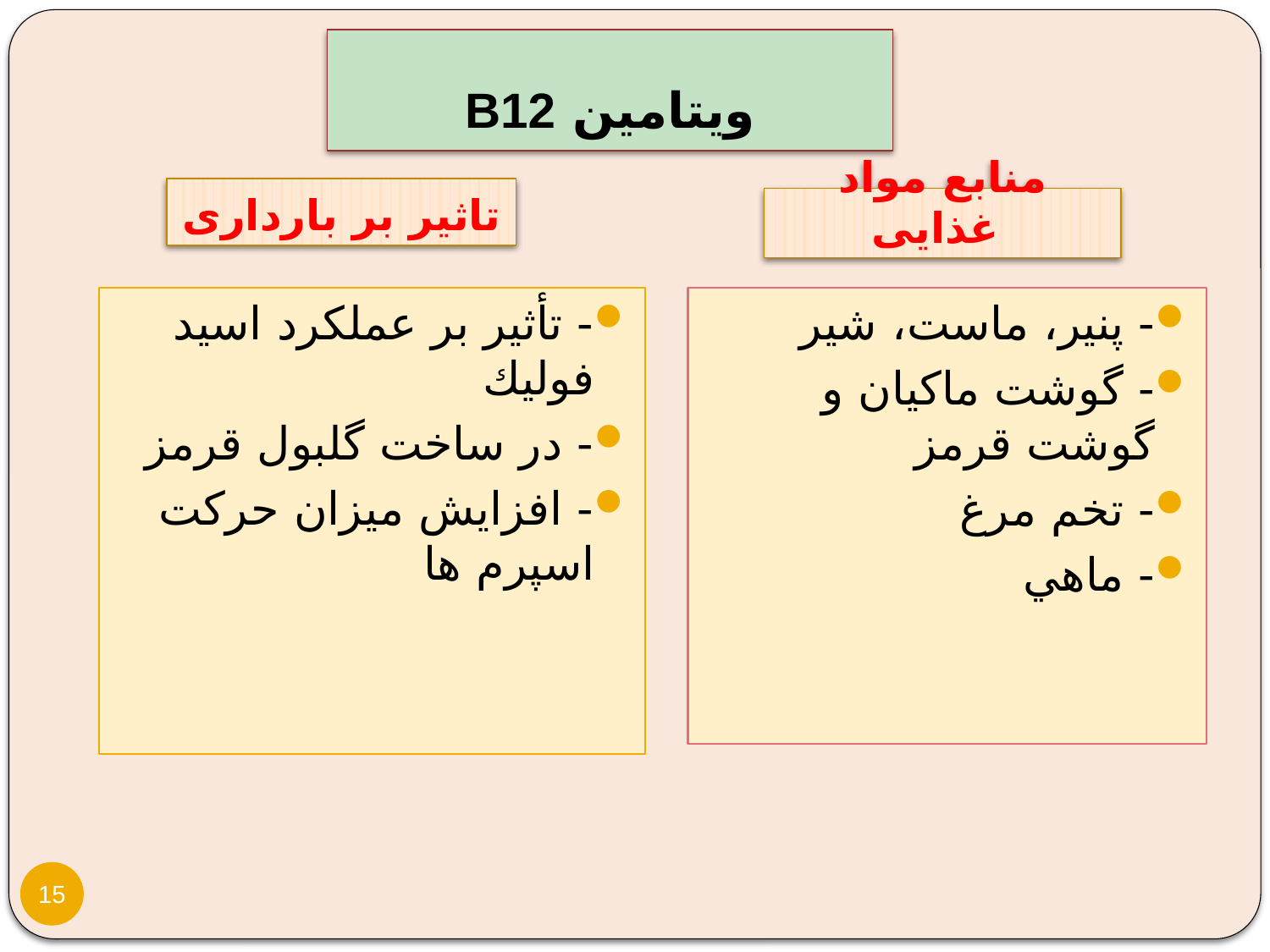

# ويتامين B12
تاثیر بر بارداری
منابع مواد غذایی
- تأثير بر عملكرد اسيد فوليك
- در ساخت گلبول قرمز
- افزايش ميزان حركت اسپرم ها

- پنير، ماست، شير
- گوشت ماكيان و گوشت قرمز
- تخم مرغ
- ماهي

15